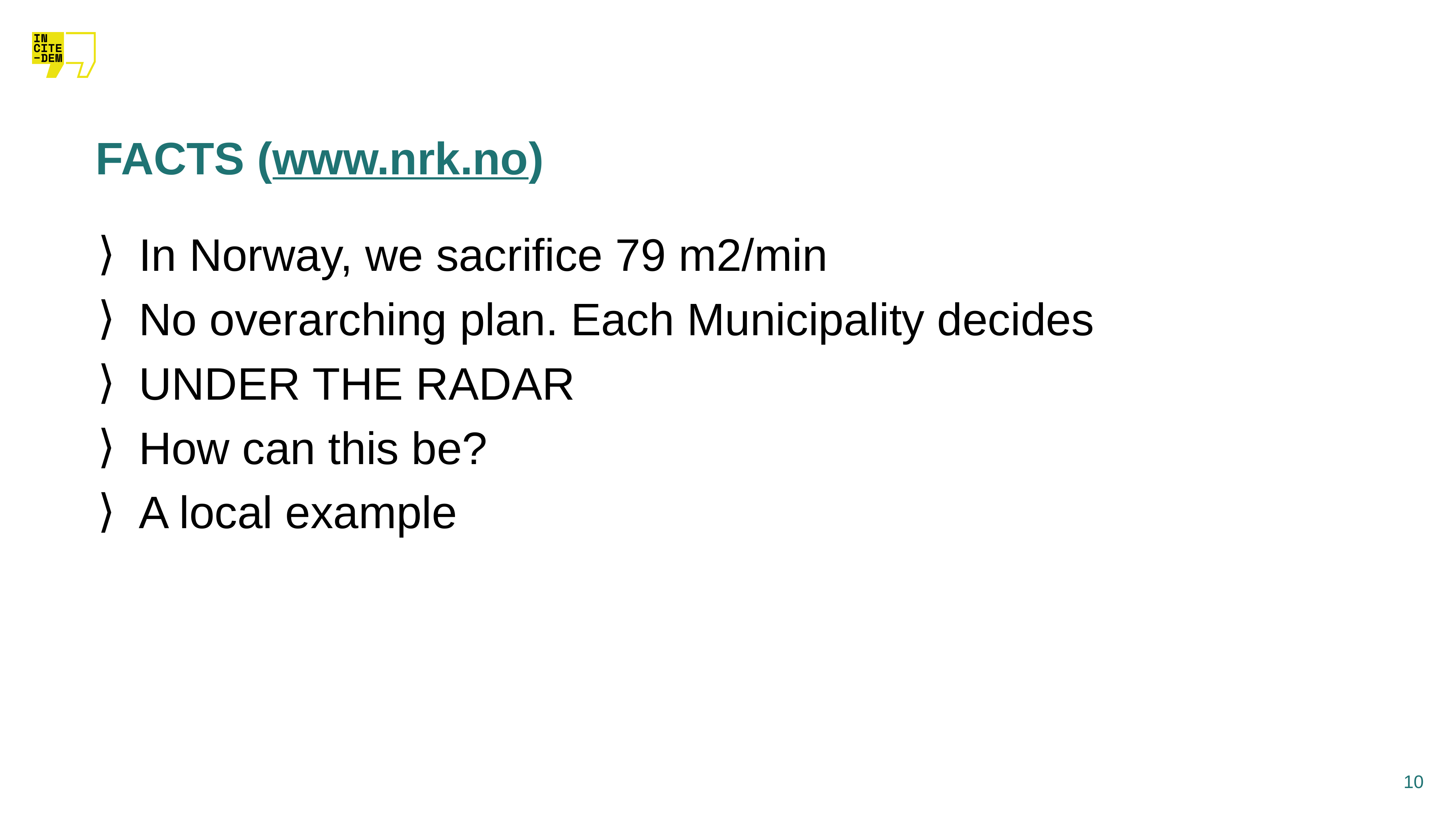

# FACTS (www.nrk.no)
In Norway, we sacrifice 79 m2/min
No overarching plan. Each Municipality decides
UNDER THE RADAR
How can this be?
A local example